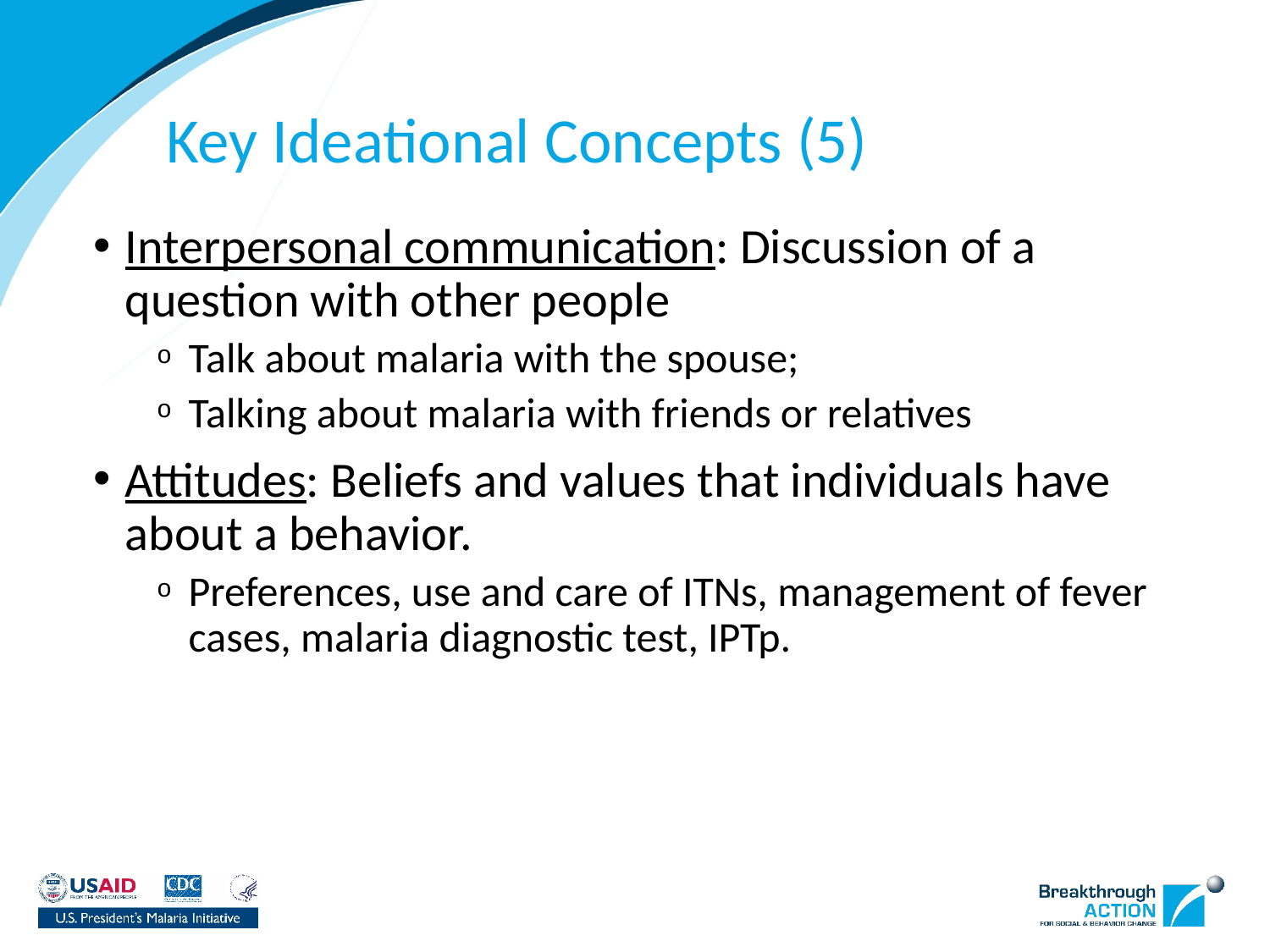

# Key Ideational Concepts (5)
Interpersonal communication: Discussion of a question with other people
Talk about malaria with the spouse;
Talking about malaria with friends or relatives
Attitudes: Beliefs and values ​​that individuals have about a behavior.
Preferences, use and care of ITNs, management of fever cases, malaria diagnostic test, IPTp.